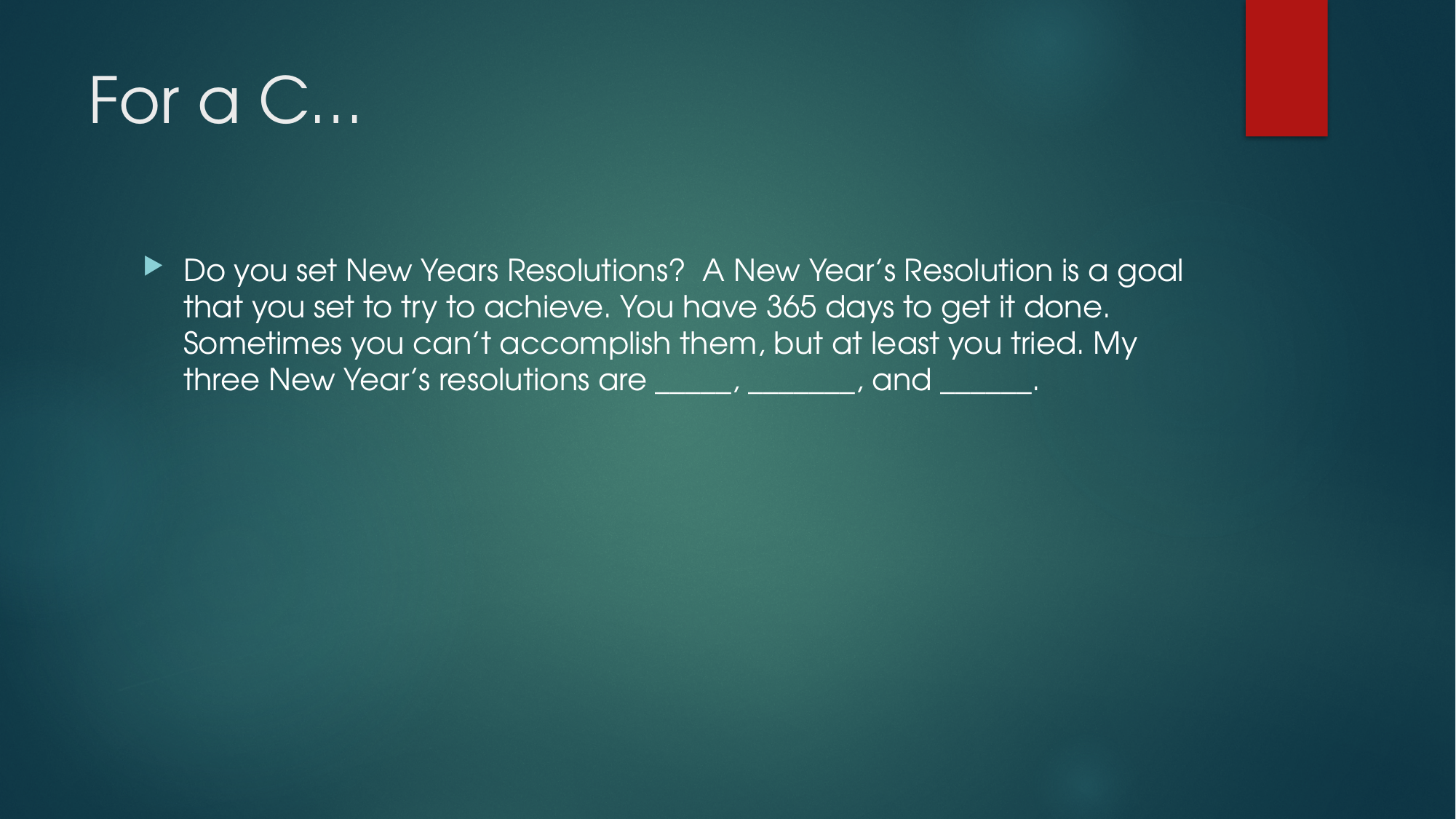

# For a C…
Do you set New Years Resolutions?  A New Year’s Resolution is a goal that you set to try to achieve. You have 365 days to get it done. Sometimes you can’t accomplish them, but at least you tried. My three New Year’s resolutions are _____, _______, and ______.